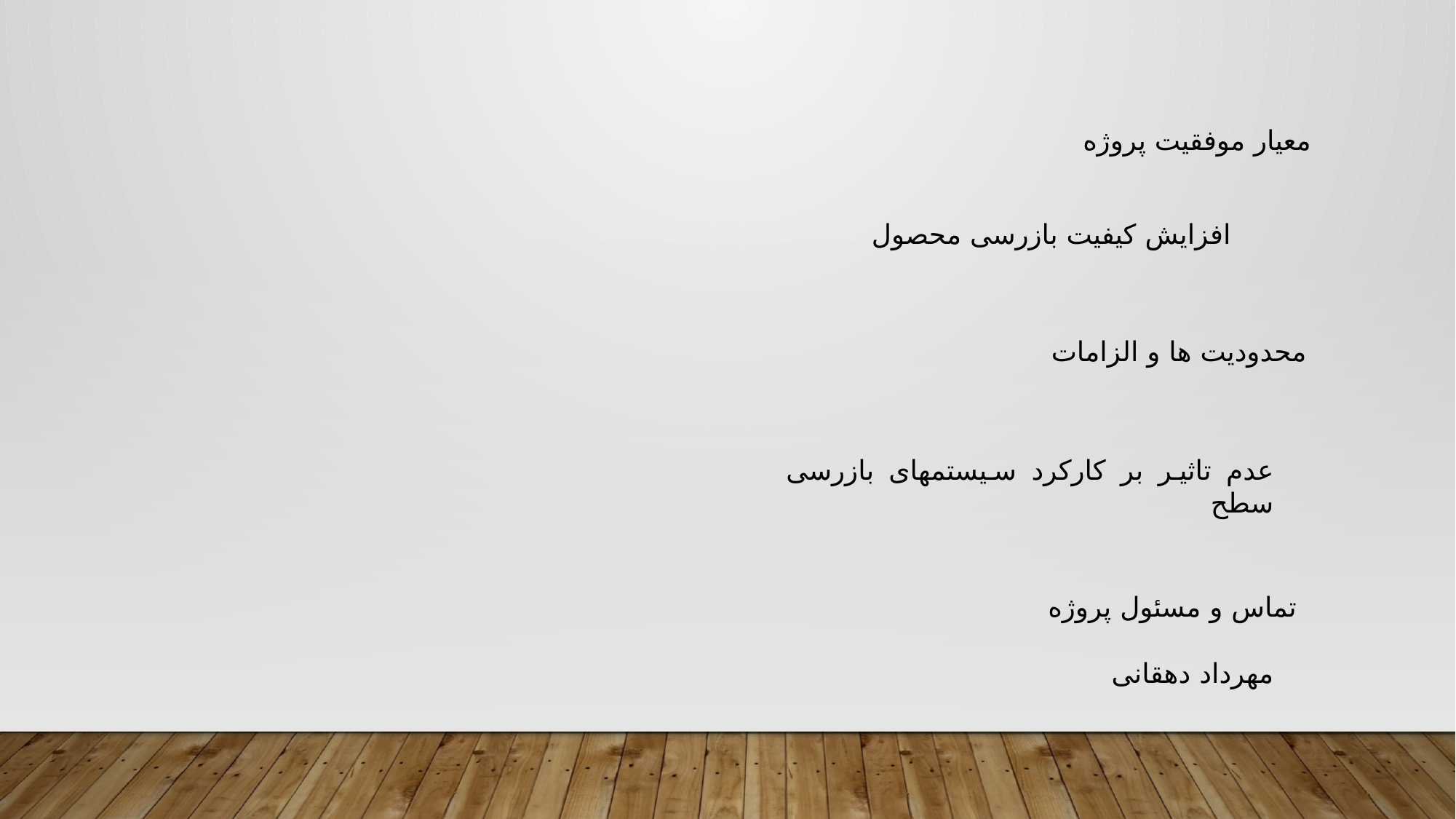

معیار موفقیت پروژه
افزایش کیفیت بازرسی محصول
محدودیت ها و الزامات
عدم تاثیر بر کارکرد سیستمهای بازرسی سطح
تماس و مسئول پروژه
مهرداد دهقانی